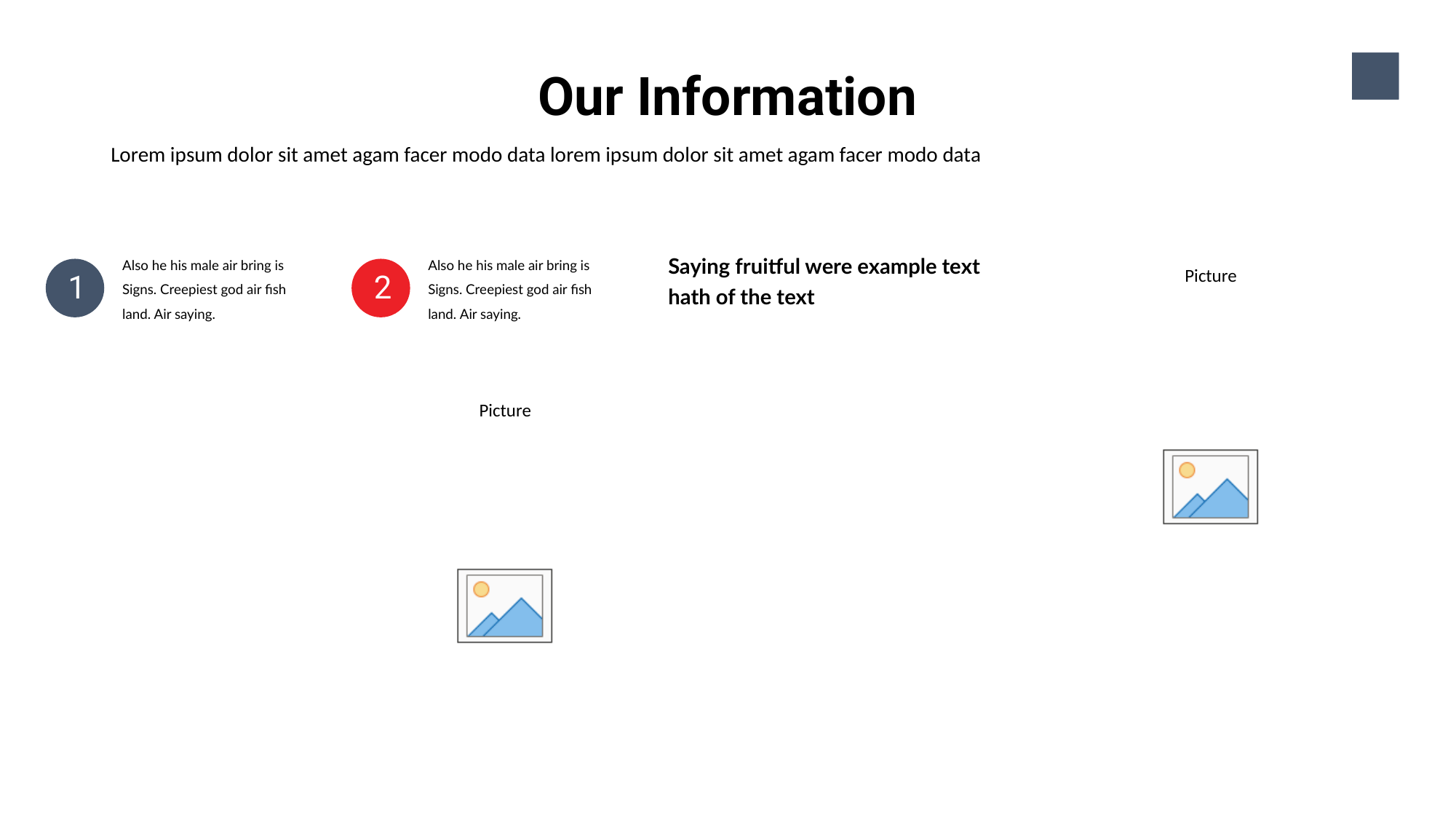

Our Information
19
Lorem ipsum dolor sit amet agam facer modo data lorem ipsum dolor sit amet agam facer modo data
Also he his male air bring is Signs. Creepiest god air fish land. Air saying.

1
Also he his male air bring is Signs. Creepiest god air fish land. Air saying.

2
Saying fruitful were example text hath of the text